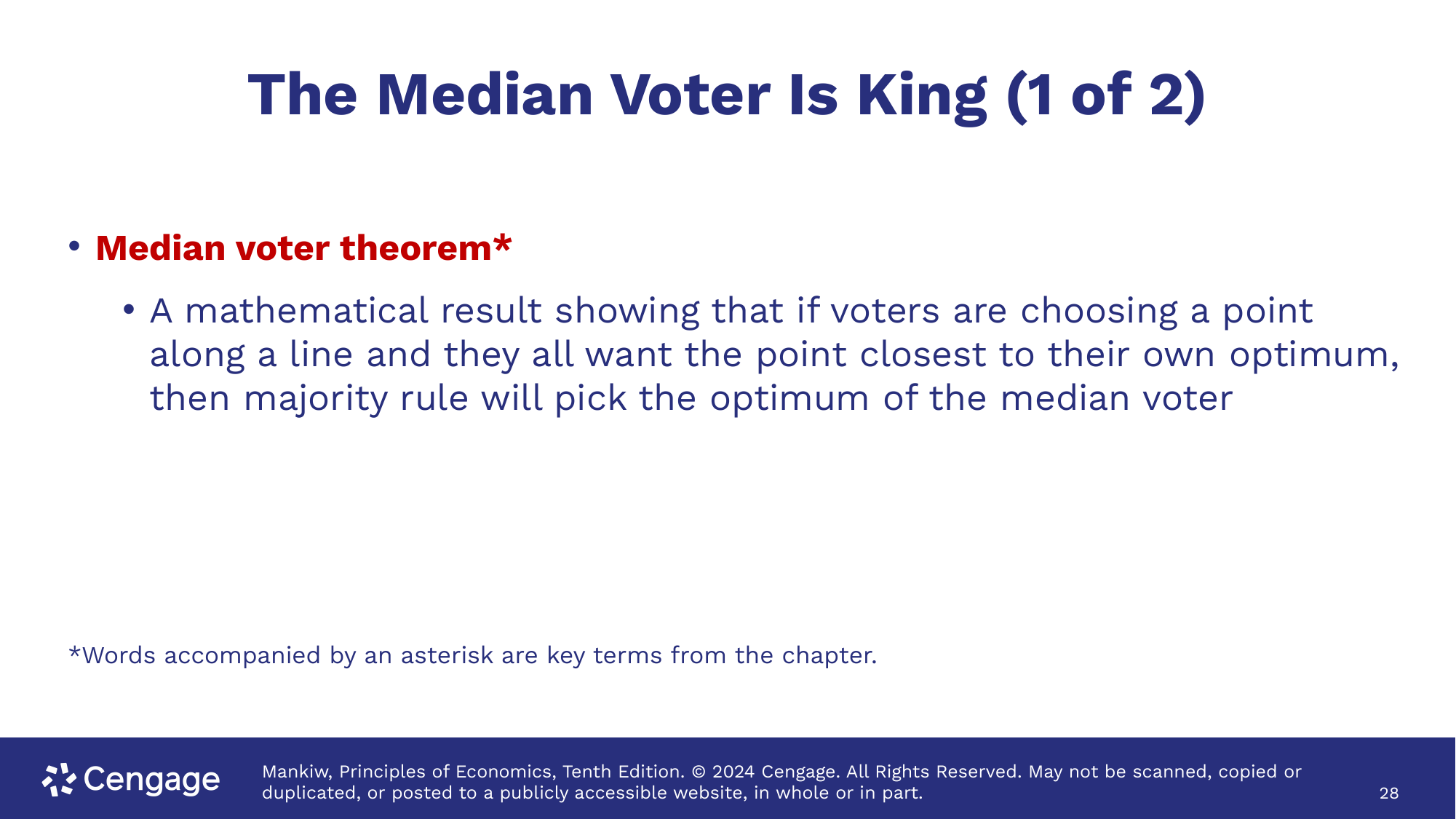

# The Median Voter Is King (1 of 2)
Median voter theorem*
A mathematical result showing that if voters are choosing a point along a line and they all want the point closest to their own optimum, then majority rule will pick the optimum of the median voter
*Words accompanied by an asterisk are key terms from the chapter.